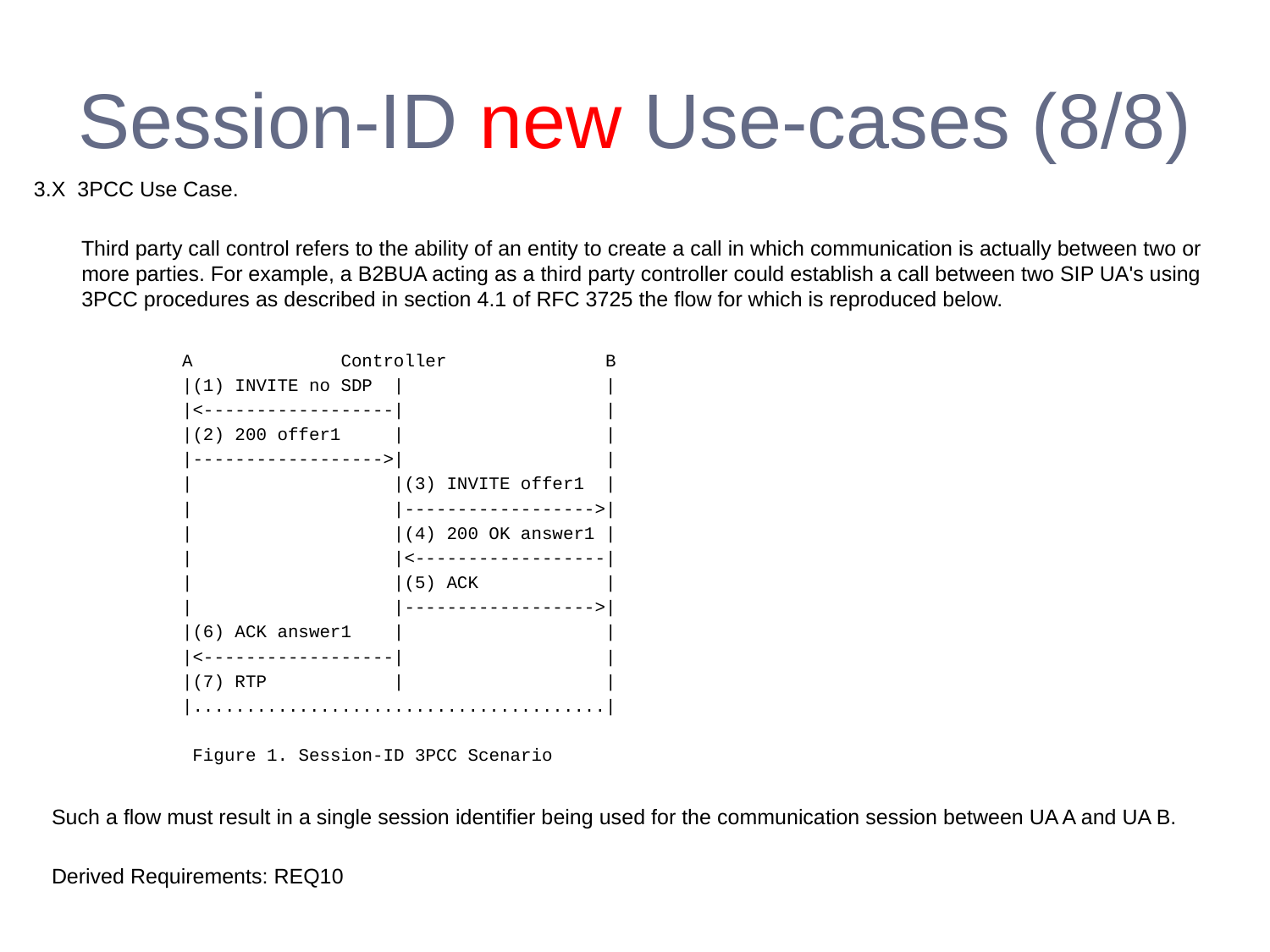

# Session-ID new Use-cases (8/8)
3.X  3PCC Use Case.

        Third party call control refers to the ability of an entity to create a call in which communication is actually between two or more parties. For example, a B2BUA acting as a third party controller could establish a call between two SIP UA's using 3PCC procedures as described in section 4.1 of RFC 3725 the flow for which is reproduced below.

              A              Controller               B
              |(1) INVITE no SDP  |                   |
              |<------------------|                   |
              |(2) 200 offer1     |                   |
              |------------------>|                   |
              |                   |(3) INVITE offer1  |
              |                   |------------------>|
              |                   |(4) 200 OK answer1 |
              |                   |<------------------|
              |                   |(5) ACK            |
              |                   |------------------>|
              |(6) ACK answer1    |                   |
              |<------------------|                   |
              |(7) RTP            |                   |
              |.......................................|

               Figure 1. Session-ID 3PCC Scenario

   Such a flow must result in a single session identifier being used for the communication session between UA A and UA B.

   Derived Requirements: REQ10